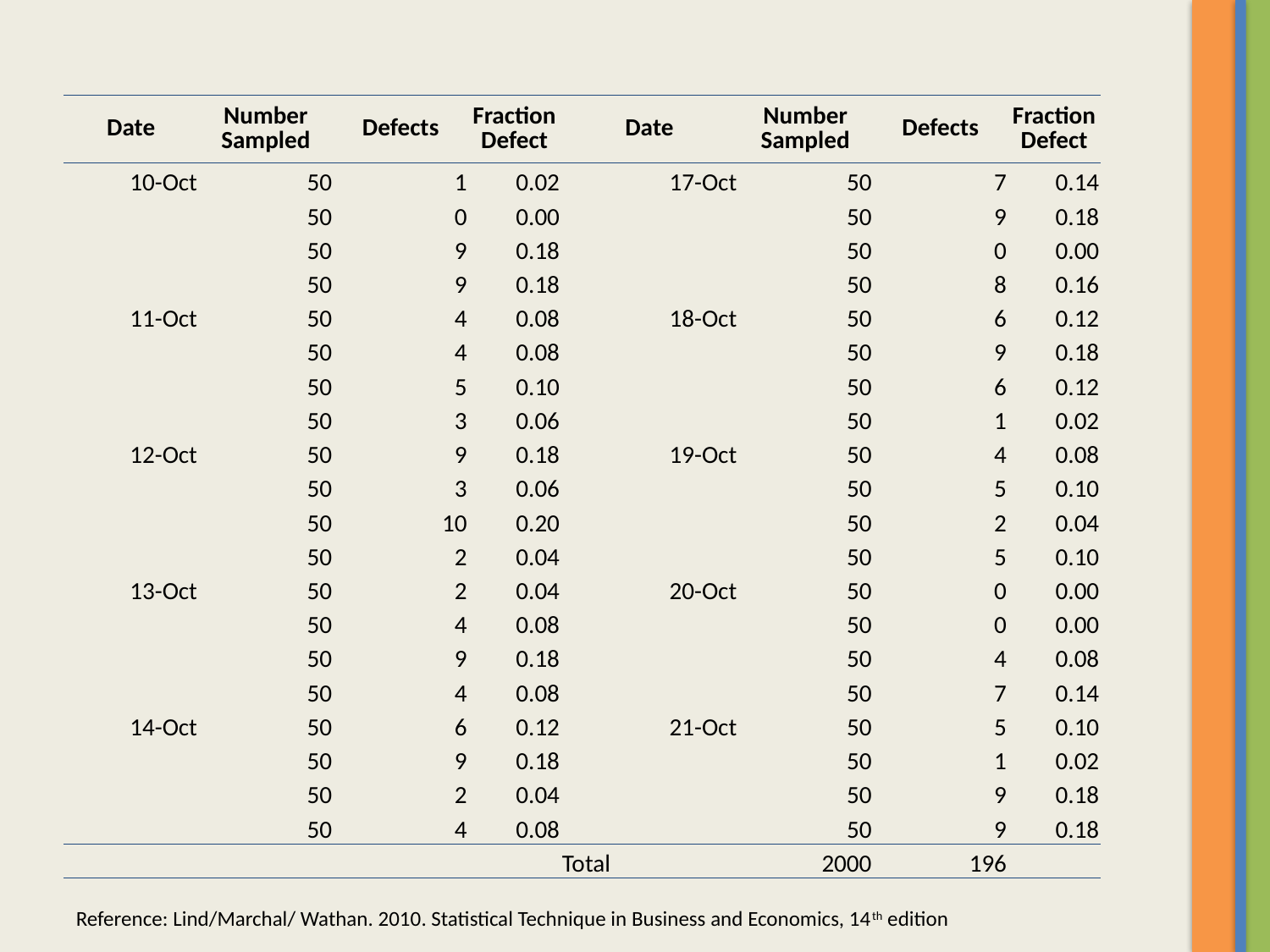

| Date | Number Sampled | Defects | Fraction Defect | Date | Number Sampled | Defects | Fraction Defect |
| --- | --- | --- | --- | --- | --- | --- | --- |
| 10-Oct | 50 | 1 | 0.02 | 17-Oct | 50 | 7 | 0.14 |
|  | 50 | 0 | 0.00 |  | 50 | 9 | 0.18 |
|  | 50 | 9 | 0.18 |  | 50 | 0 | 0.00 |
|  | 50 | 9 | 0.18 |  | 50 | 8 | 0.16 |
| 11-Oct | 50 | 4 | 0.08 | 18-Oct | 50 | 6 | 0.12 |
|  | 50 | 4 | 0.08 |  | 50 | 9 | 0.18 |
|  | 50 | 5 | 0.10 |  | 50 | 6 | 0.12 |
|  | 50 | 3 | 0.06 |  | 50 | 1 | 0.02 |
| 12-Oct | 50 | 9 | 0.18 | 19-Oct | 50 | 4 | 0.08 |
|  | 50 | 3 | 0.06 |  | 50 | 5 | 0.10 |
|  | 50 | 10 | 0.20 |  | 50 | 2 | 0.04 |
|  | 50 | 2 | 0.04 |  | 50 | 5 | 0.10 |
| 13-Oct | 50 | 2 | 0.04 | 20-Oct | 50 | 0 | 0.00 |
|  | 50 | 4 | 0.08 |  | 50 | 0 | 0.00 |
|  | 50 | 9 | 0.18 |  | 50 | 4 | 0.08 |
|  | 50 | 4 | 0.08 |  | 50 | 7 | 0.14 |
| 14-Oct | 50 | 6 | 0.12 | 21-Oct | 50 | 5 | 0.10 |
|  | 50 | 9 | 0.18 |  | 50 | 1 | 0.02 |
|  | 50 | 2 | 0.04 |  | 50 | 9 | 0.18 |
|  | 50 | 4 | 0.08 |  | 50 | 9 | 0.18 |
|  |  |  |  | Total | 2000 | 196 |  |
Reference: Lind/Marchal/ Wathan. 2010. Statistical Technique in Business and Economics, 14th edition